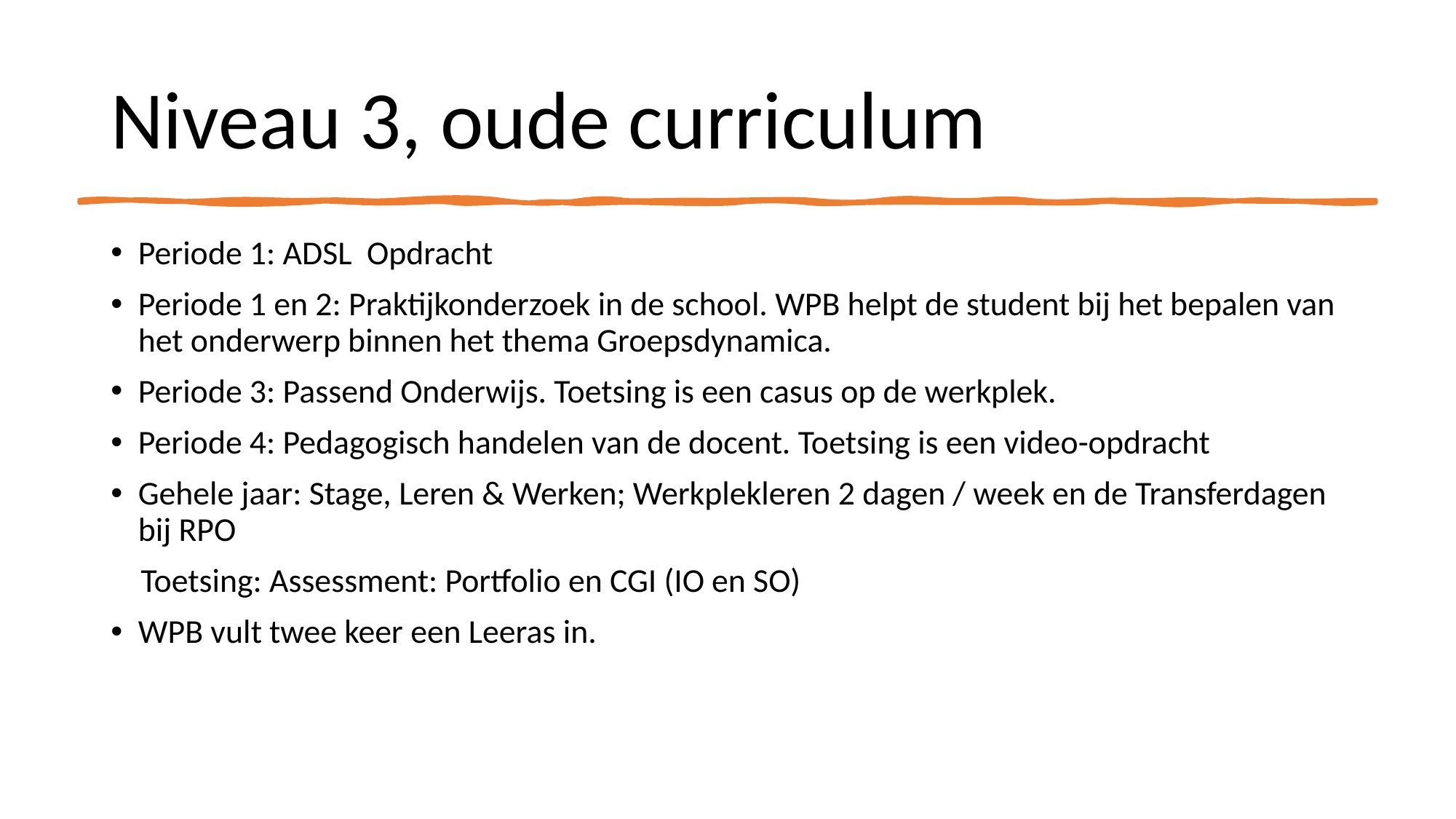

# Niveau 3, oude curriculum

Periode 1: ADSL  Opdracht
Periode 1 en 2: Praktijkonderzoek in de school. WPB helpt de student bij het bepalen van het onderwerp binnen het thema Groepsdynamica.
Periode 3: Passend Onderwijs. Toetsing is een casus op de werkplek.
Periode 4: Pedagogisch handelen van de docent. Toetsing is een video-opdracht
Gehele jaar: Stage, Leren & Werken; Werkplekleren 2 dagen / week en de Transferdagen bij RPO
    Toetsing: Assessment: Portfolio en CGI (IO en SO)
WPB vult twee keer een Leeras in.